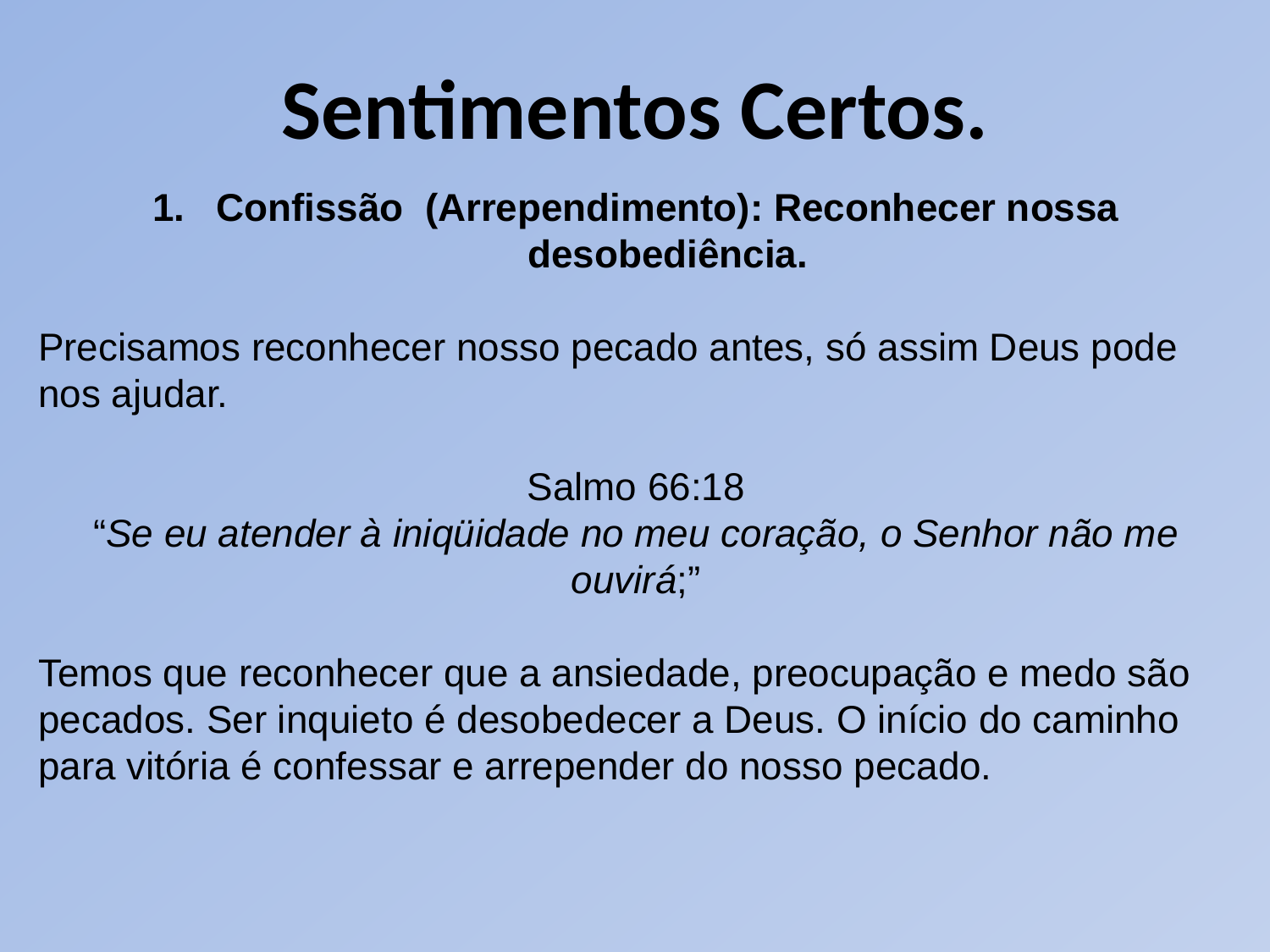

Sentimentos Certos.
Confissão  (Arrependimento): Reconhecer nossa desobediência.

Precisamos reconhecer nosso pecado antes, só assim Deus pode nos ajudar.

Salmo 66:18
“Se eu atender à iniqüidade no meu coração, o Senhor não me ouvirá;”

Temos que reconhecer que a ansiedade, preocupação e medo são pecados. Ser inquieto é desobedecer a Deus. O início do caminho para vitória é confessar e arrepender do nosso pecado.